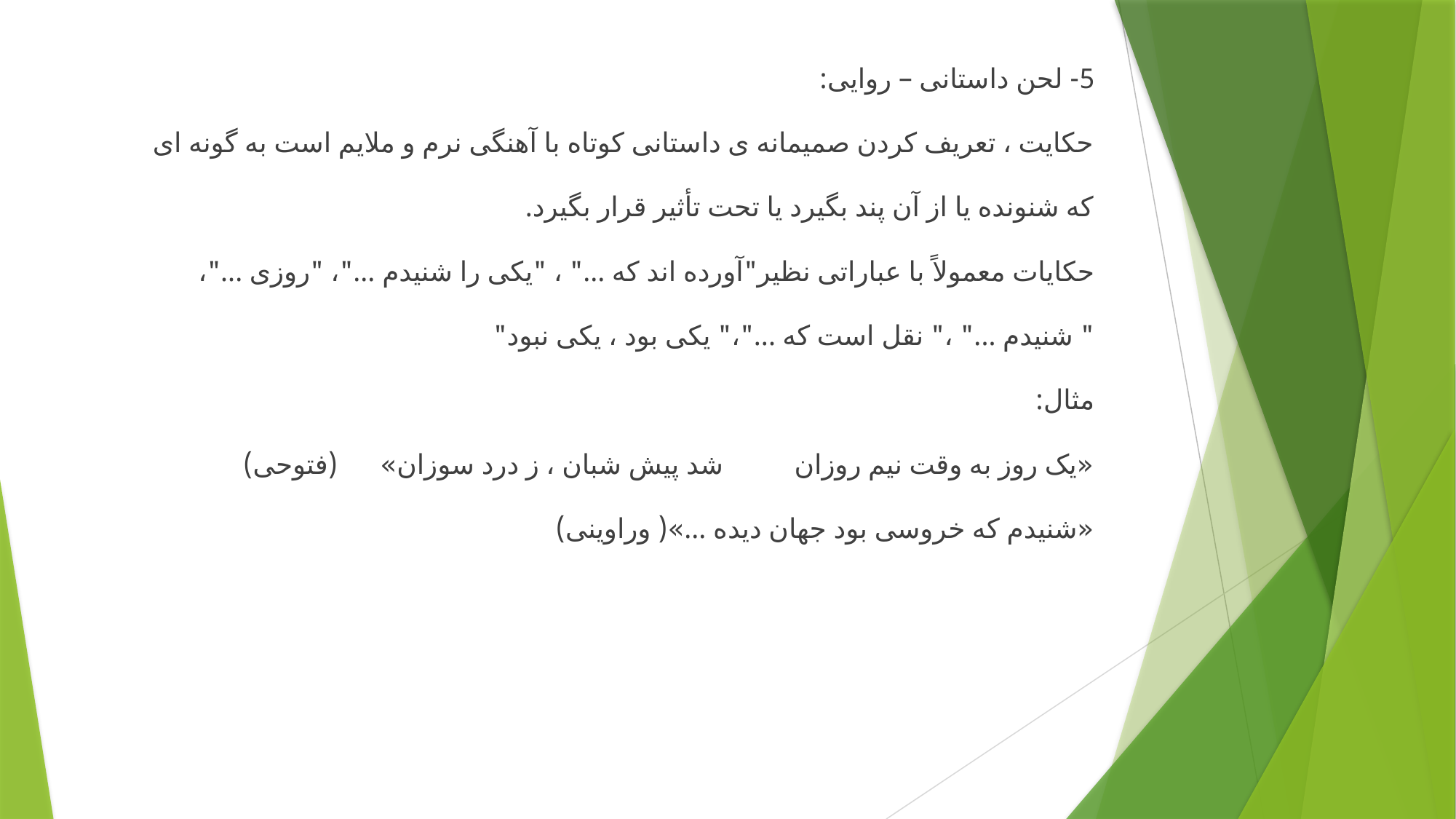

5- لحن داستانی – روایی:
حکایت ، تعریف کردن صمیمانه ی داستانی کوتاه با آهنگی نرم و ملایم است به گونه ای
که شنونده یا از آن پند بگیرد یا تحت تأثیر قرار بگیرد.
حکایات معمولاً با عباراتی نظیر"آورده اند که ..." ، "یکی را شنیدم ..."، "روزی ..."،
" شنیدم ..." ،" نقل است که ..."،" یکی بود ، یکی نبود"
مثال:
«یک روز به وقت نیم روزان          شد پیش شبان ، ز درد سوزان»      (فتوحی)
«شنیدم که خروسی بود جهان دیده ...»( وراوینی)